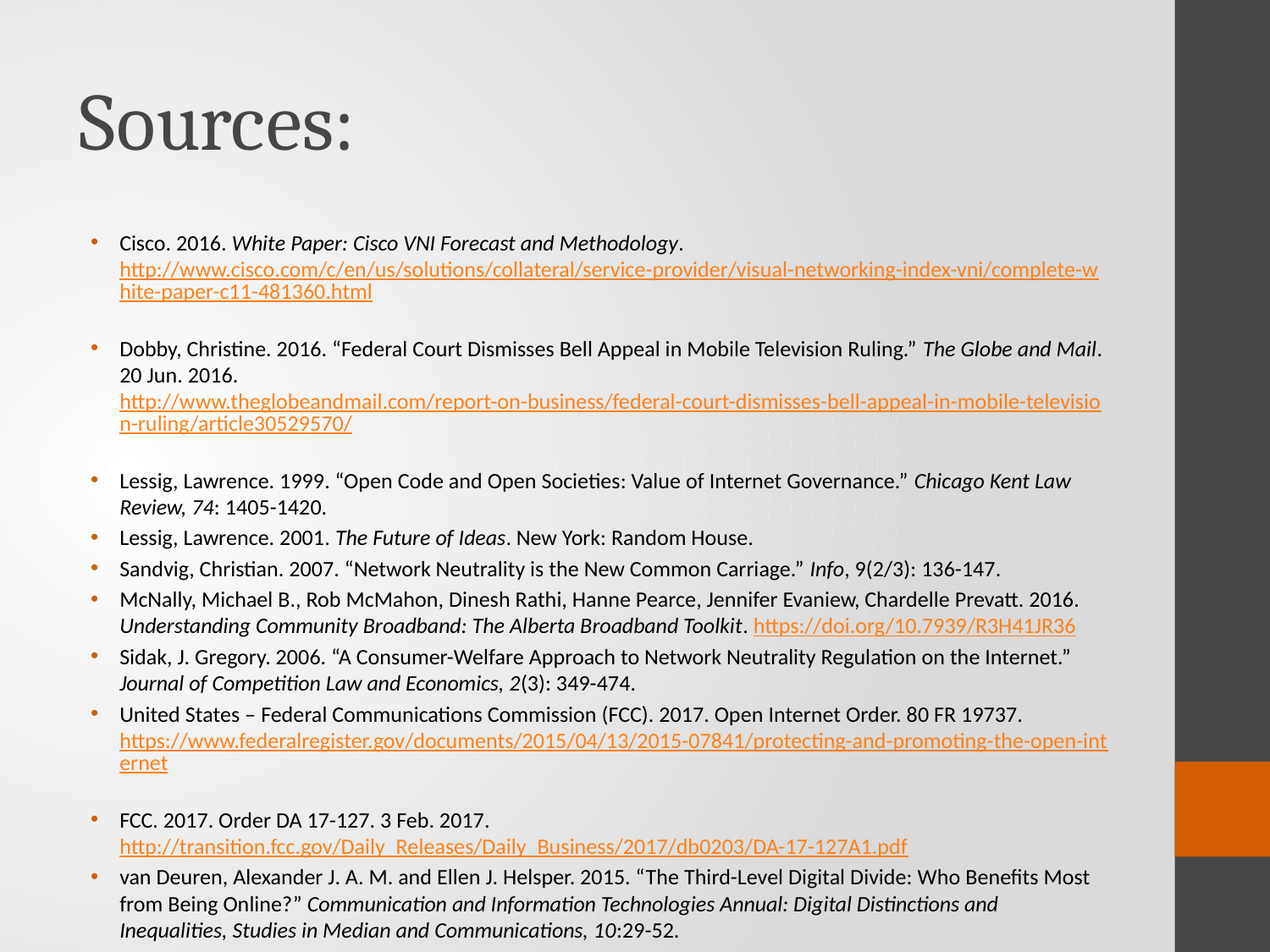

# Sources:
Cisco. 2016. White Paper: Cisco VNI Forecast and Methodology. http://www.cisco.com/c/en/us/solutions/collateral/service-provider/visual-networking-index-vni/complete-white-paper-c11-481360.html
Dobby, Christine. 2016. “Federal Court Dismisses Bell Appeal in Mobile Television Ruling.” The Globe and Mail. 20 Jun. 2016. http://www.theglobeandmail.com/report-on-business/federal-court-dismisses-bell-appeal-in-mobile-television-ruling/article30529570/
Lessig, Lawrence. 1999. “Open Code and Open Societies: Value of Internet Governance.” Chicago Kent Law Review, 74: 1405-1420.
Lessig, Lawrence. 2001. The Future of Ideas. New York: Random House.
Sandvig, Christian. 2007. “Network Neutrality is the New Common Carriage.” Info, 9(2/3): 136-147.
McNally, Michael B., Rob McMahon, Dinesh Rathi, Hanne Pearce, Jennifer Evaniew, Chardelle Prevatt. 2016. Understanding Community Broadband: The Alberta Broadband Toolkit. https://doi.org/10.7939/R3H41JR36
Sidak, J. Gregory. 2006. “A Consumer-Welfare Approach to Network Neutrality Regulation on the Internet.” Journal of Competition Law and Economics, 2(3): 349-474.
United States – Federal Communications Commission (FCC). 2017. Open Internet Order. 80 FR 19737. https://www.federalregister.gov/documents/2015/04/13/2015-07841/protecting-and-promoting-the-open-internet
FCC. 2017. Order DA 17-127. 3 Feb. 2017. http://transition.fcc.gov/Daily_Releases/Daily_Business/2017/db0203/DA-17-127A1.pdf
van Deuren, Alexander J. A. M. and Ellen J. Helsper. 2015. “The Third-Level Digital Divide: Who Benefits Most from Being Online?” Communication and Information Technologies Annual: Digital Distinctions and Inequalities, Studies in Median and Communications, 10:29-52.